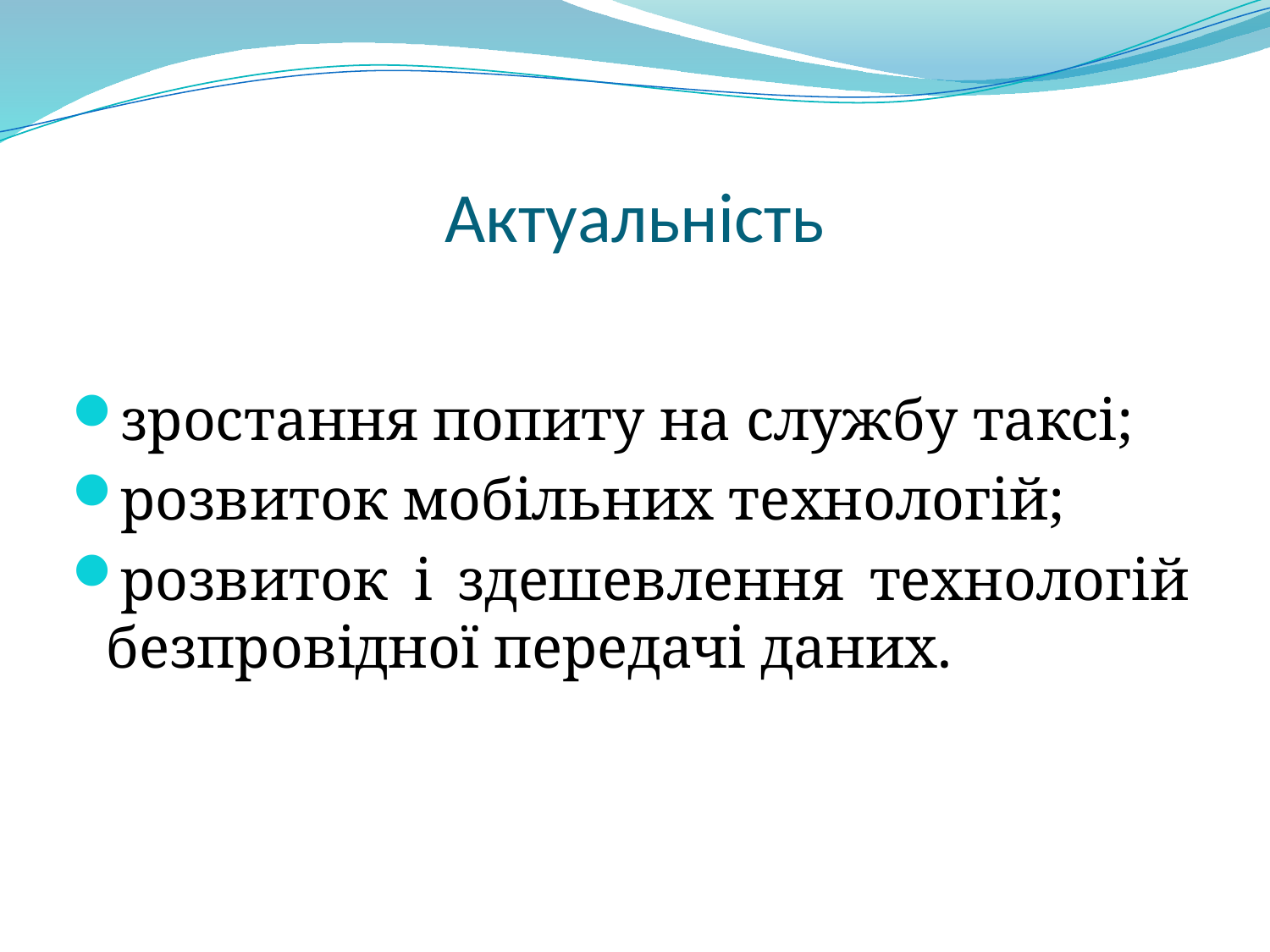

# Актуальність
зростання попиту на службу таксі;
розвиток мобільних технологій;
розвиток і здешевлення технологій безпровідної передачі даних.